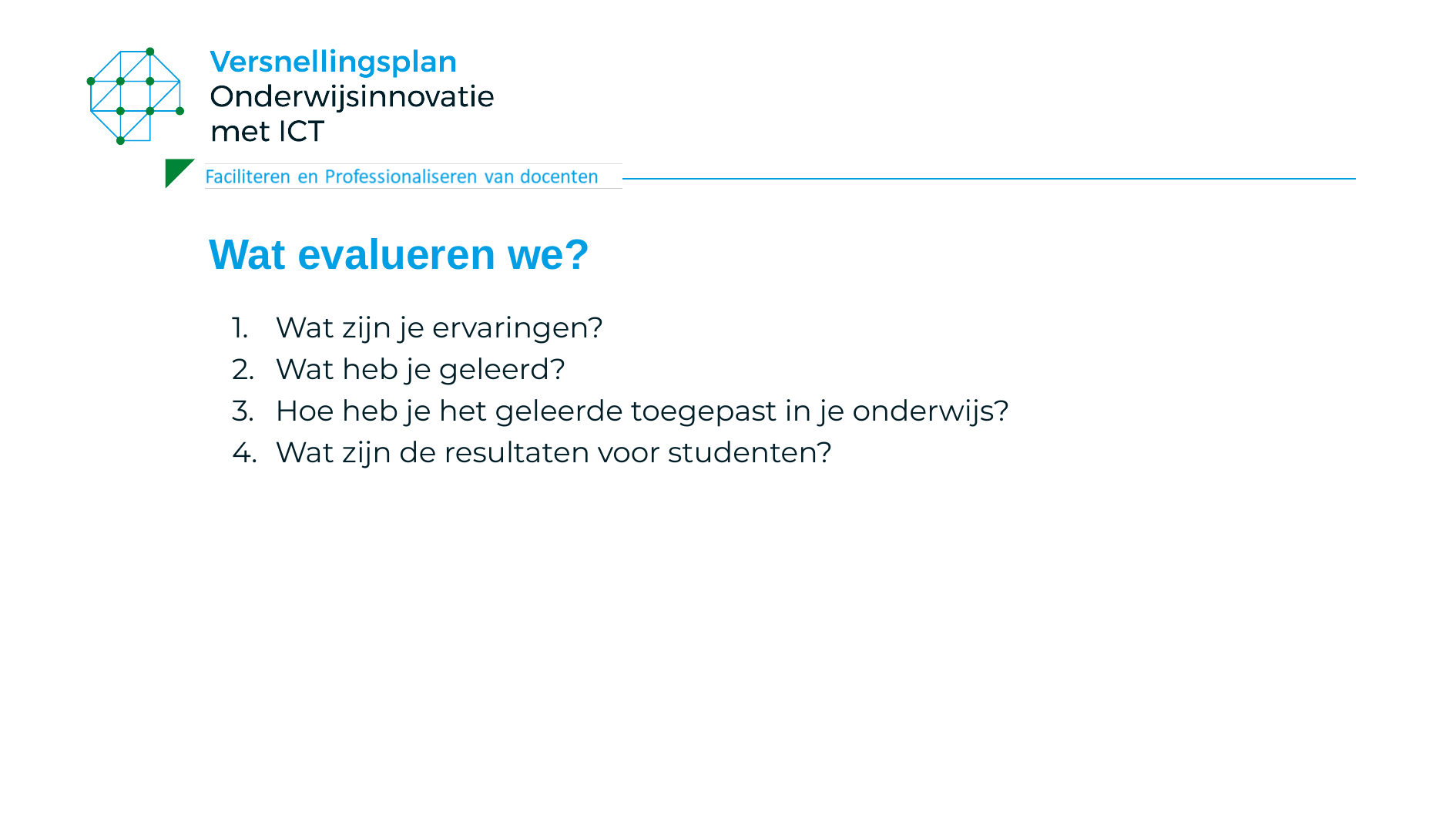

# Wat evalueren we?
Wat zijn je ervaringen?
Wat heb je geleerd?
Hoe heb je het geleerde toegepast in je onderwijs?
Wat zijn de resultaten voor studenten?